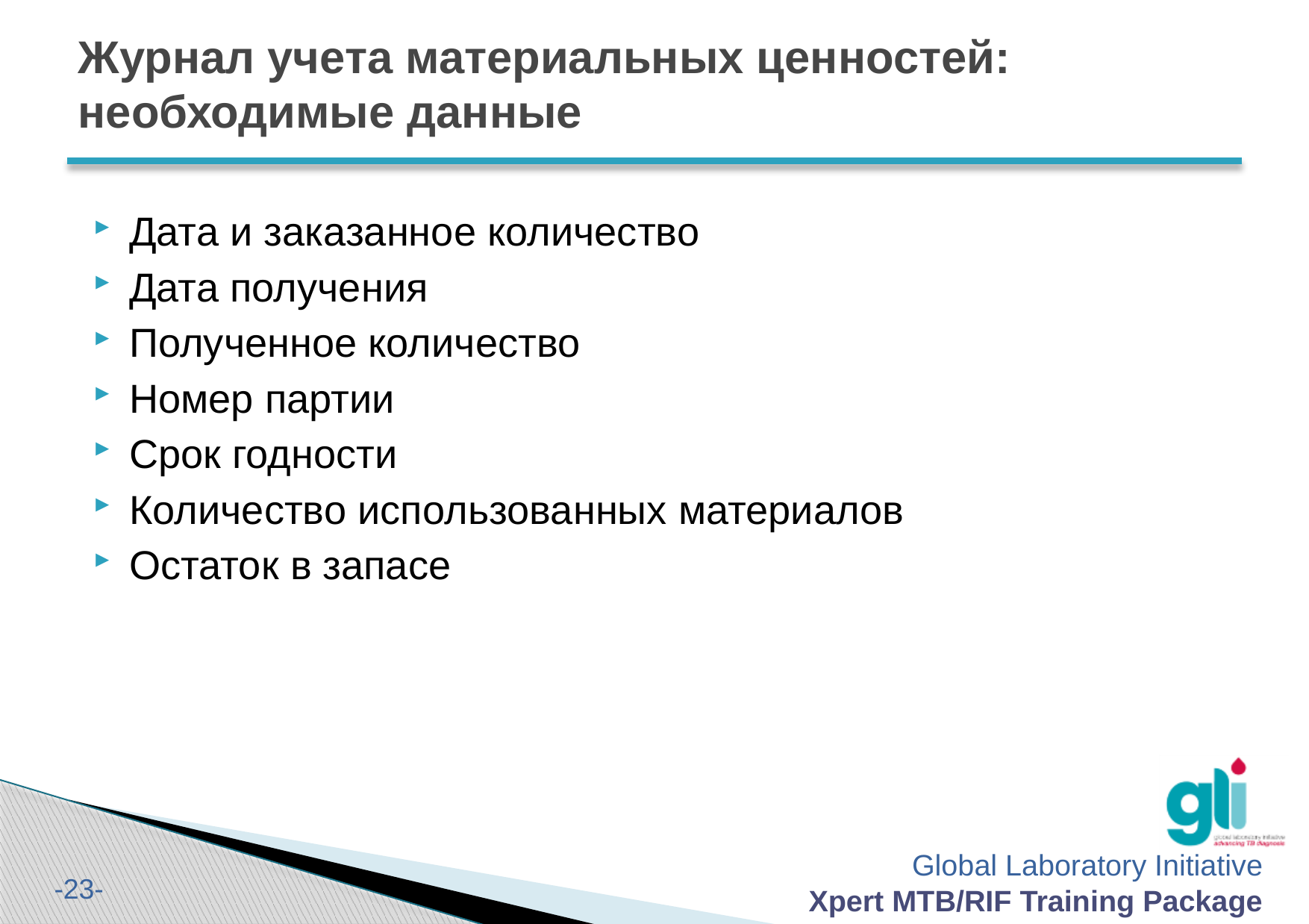

# Журнал учета материальных ценностей: необходимые данные
Дата и заказанное количество
Дата получения
Полученное количество
Номер партии
Срок годности
Количество использованных материалов
Остаток в запасе